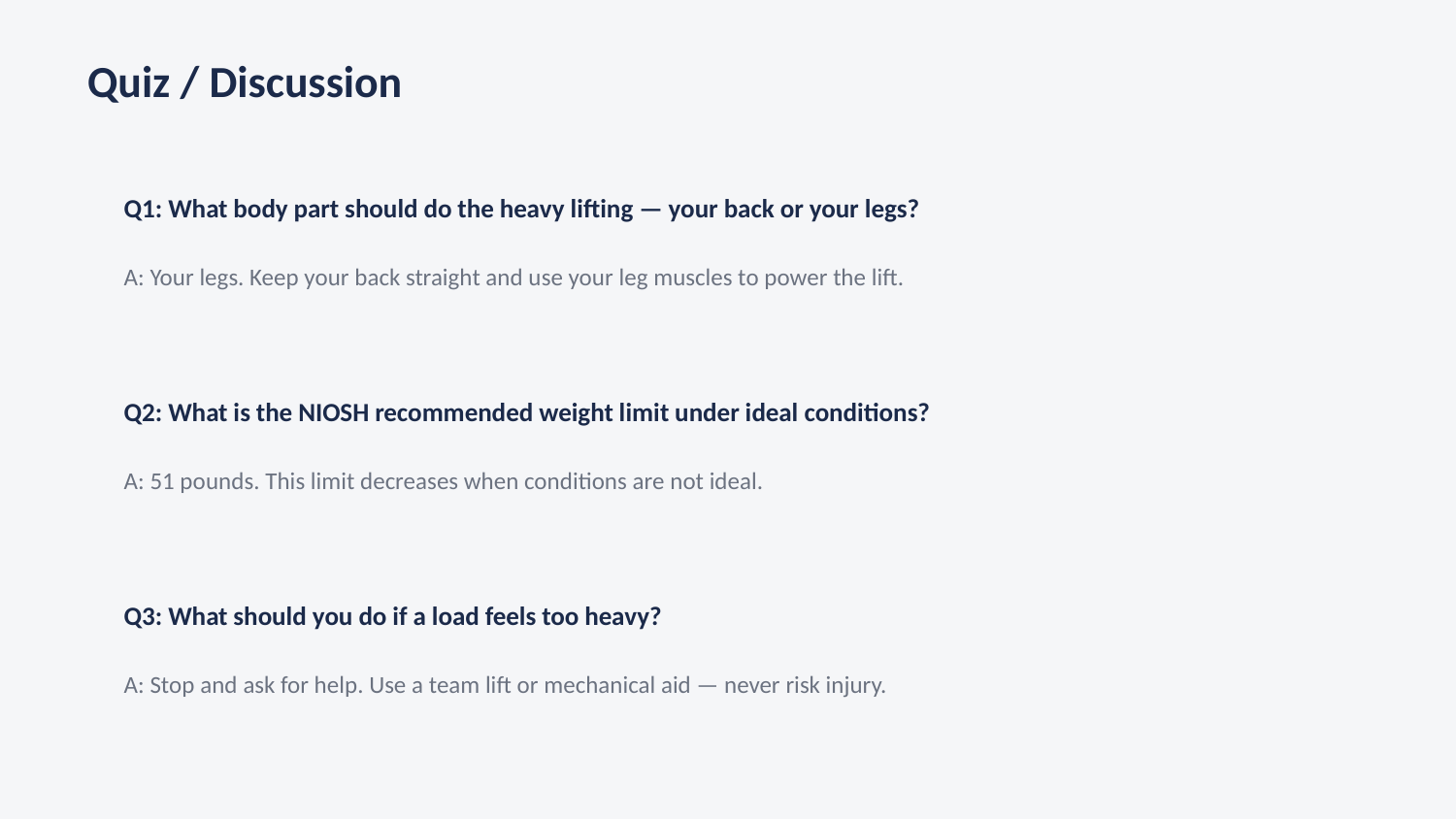

Quiz / Discussion

Q1: What body part should do the heavy lifting — your back or your legs?
A: Your legs. Keep your back straight and use your leg muscles to power the lift.

Q2: What is the NIOSH recommended weight limit under ideal conditions?
A: 51 pounds. This limit decreases when conditions are not ideal.

Q3: What should you do if a load feels too heavy?
A: Stop and ask for help. Use a team lift or mechanical aid — never risk injury.